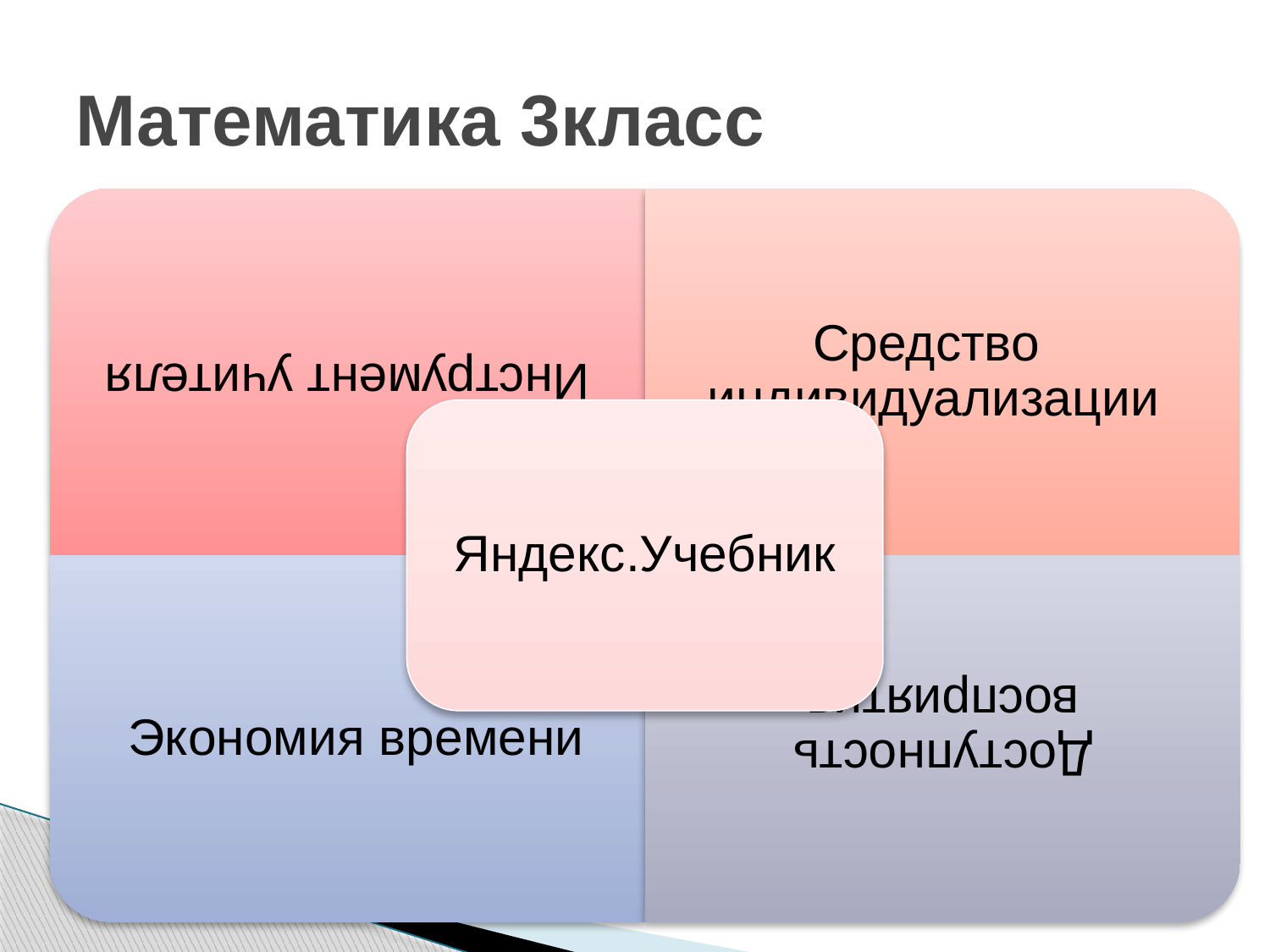

# Математика 3класс
Инструмент учителя
Средство  индивидуализации
Экономия времени
Доступность восприятия
Яндекс.Учебник